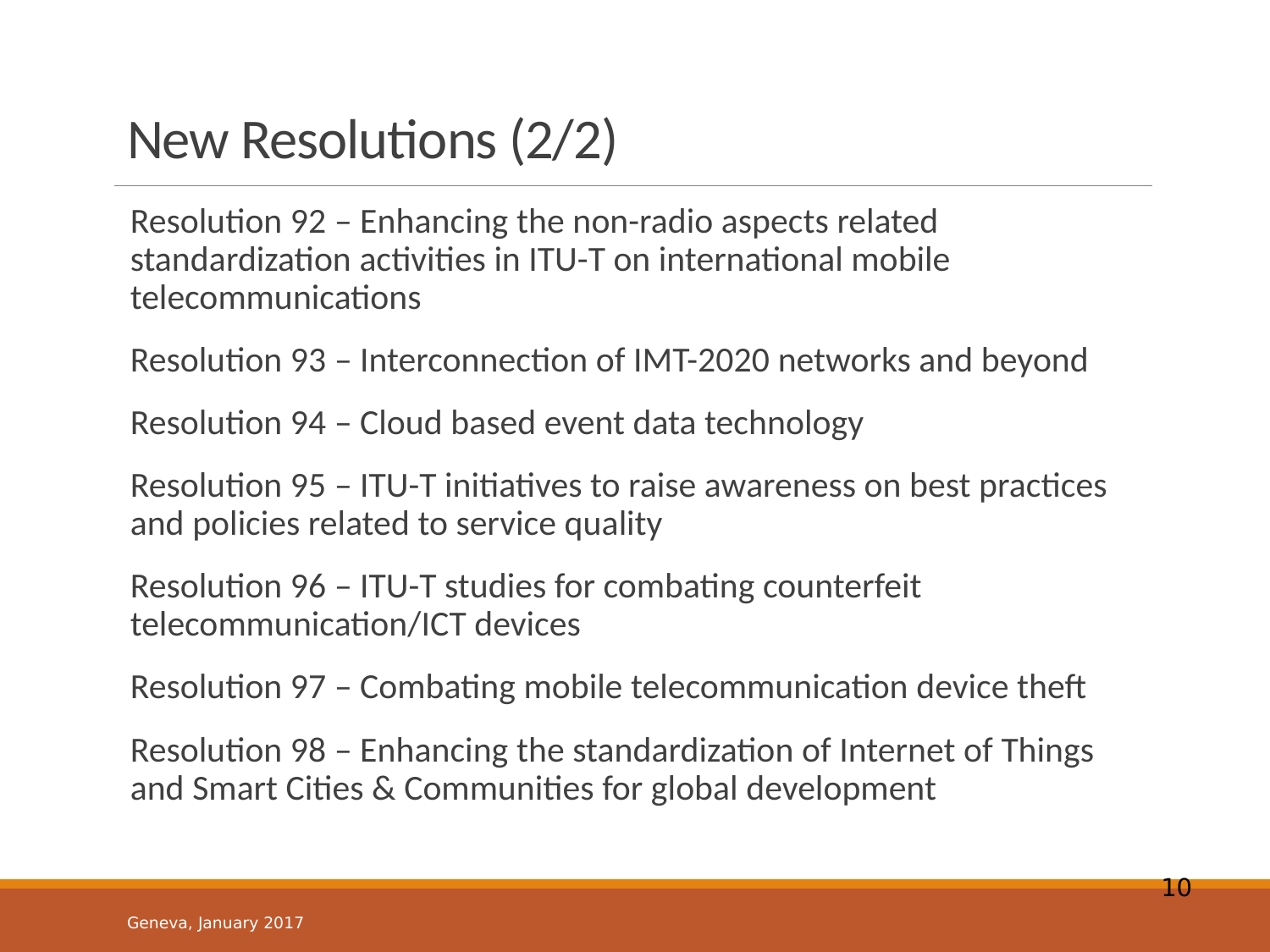

# New Resolutions (2/2)

Resolution 92 – Enhancing the non-radio aspects related standardization activities in ITU-T on international mobile telecommunications
Resolution 93 – Interconnection of IMT-2020 networks and beyond
Resolution 94 – Cloud based event data technology
Resolution 95 – ITU-T initiatives to raise awareness on best practices and policies related to service quality
Resolution 96 – ITU-T studies for combating counterfeit telecommunication/ICT devices
Resolution 97 – Combating mobile telecommunication device theft
Resolution 98 – Enhancing the standardization of Internet of Things and Smart Cities & Communities for global development

10
Geneva, January 2017